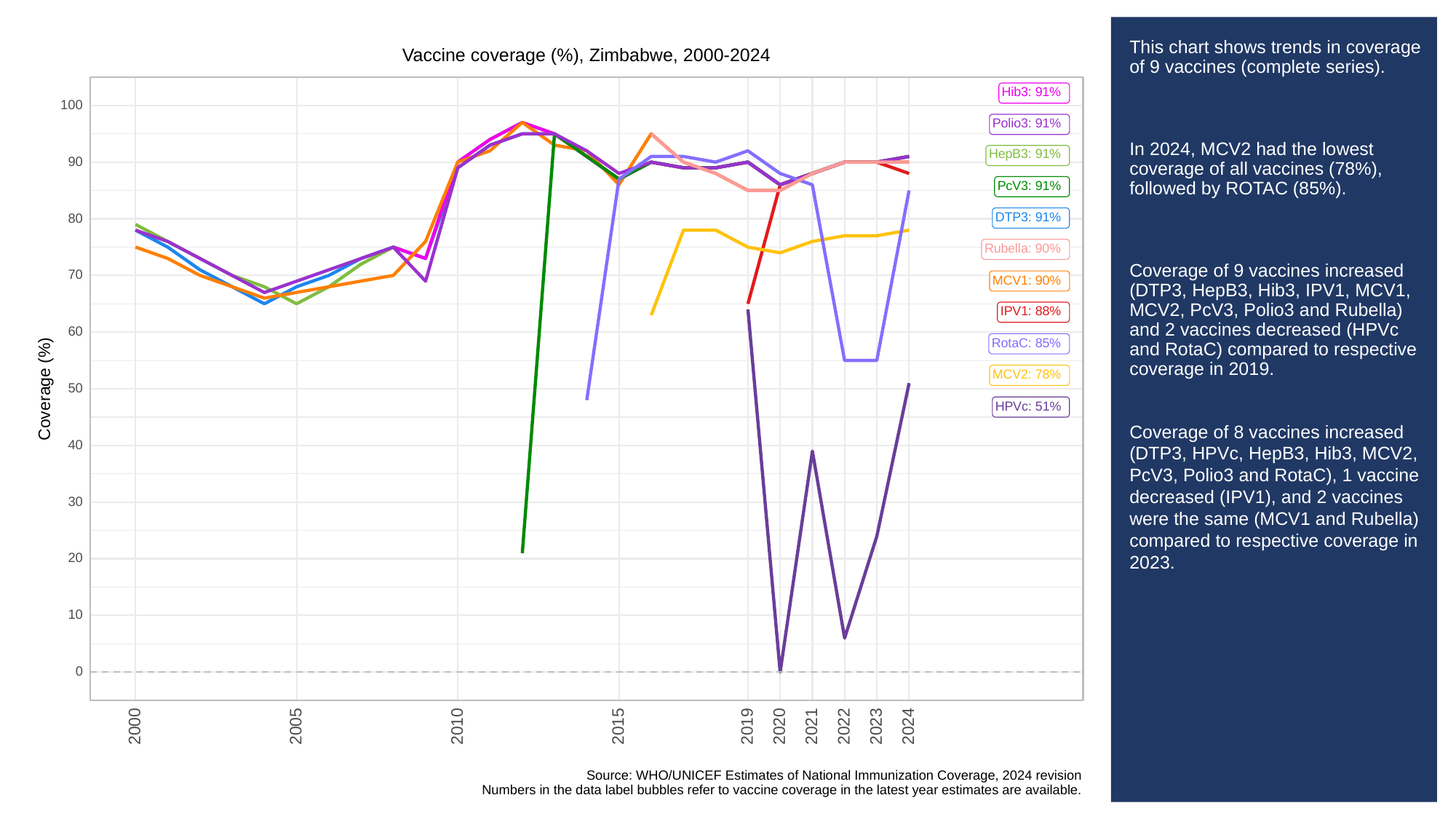

# This chart shows trends in coverage of 9 vaccines (complete series).

In 2024, MCV2 had the lowest coverage of all vaccines (78%), followed by ROTAC (85%).

Coverage of 9 vaccines increased (DTP3, HepB3, Hib3, IPV1, MCV1, MCV2, PcV3, Polio3 and Rubella) and 2 vaccines decreased (HPVc and RotaC) compared to respective coverage in 2019.

Coverage of 8 vaccines increased (DTP3, HPVc, HepB3, Hib3, MCV2, PcV3, Polio3 and RotaC), 1 vaccine decreased (IPV1), and 2 vaccines were the same (MCV1 and Rubella) compared to respective coverage in 2023.

Vaccine coverage (%), Zimbabwe, 2000-2024

Hib3: 91%

100

Polio3: 91%

HepB3: 91%

90

PcV3: 91%

DTP3: 91%
80

Rubella: 90%

70

MCV1: 90%

IPV1: 88%

60

RotaC: 85%

MCV2: 78%
Coverage (%)

50

HPVc: 51%

40

30

20

10

0

2023
2000
2005
2010
2015
2019
2020
2021
2022
2024
Source: WHO/UNICEF Estimates of National Immunization Coverage, 2024 revision
Numbers in the data label bubbles refer to vaccine coverage in the latest year estimates are available.